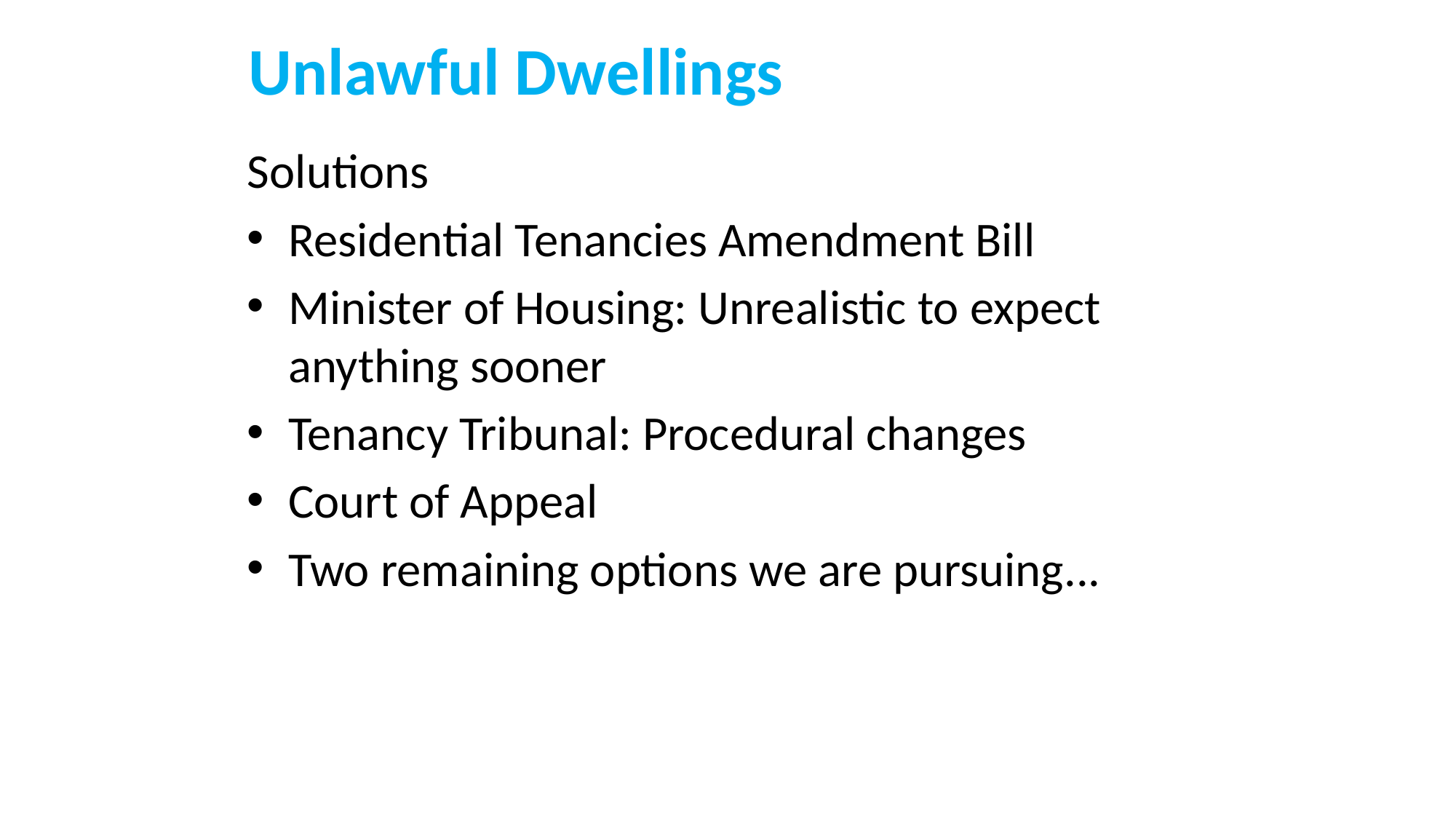

# Unlawful Dwellings
Solutions
Residential Tenancies Amendment Bill
Minister of Housing: Unrealistic to expect anything sooner
Tenancy Tribunal: Procedural changes
Court of Appeal
Two remaining options we are pursuing...